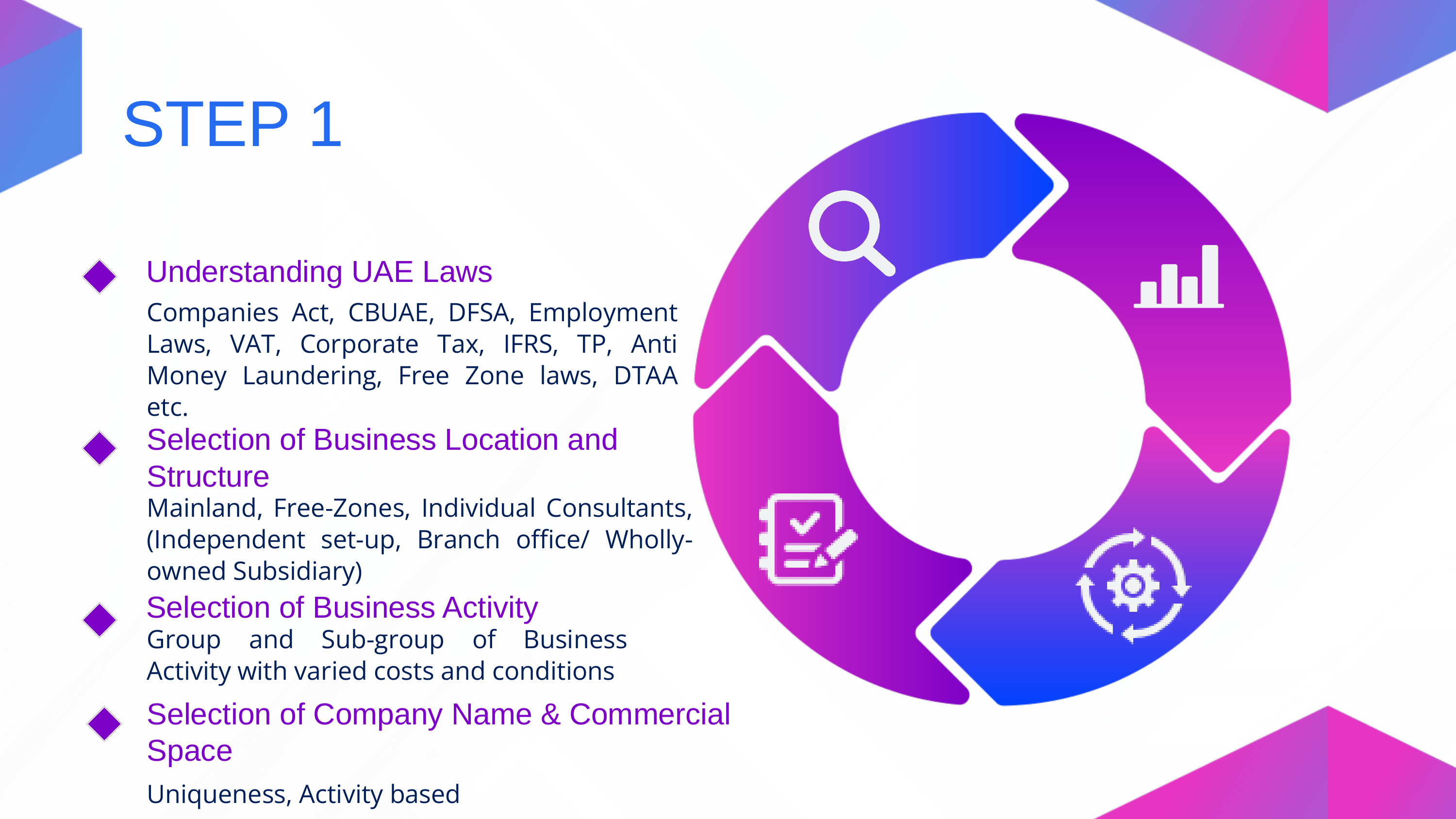

STEP 1

Understanding UAE Laws

Companies Act, CBUAE, DFSA, Employment Laws, VAT, Corporate Tax, IFRS, TP, Anti Money Laundering, Free Zone laws, DTAA etc.
Selection of Business Location and Structure

Mainland, Free-Zones, Individual Consultants, (Independent set-up, Branch office/ Wholly-owned Subsidiary)

Selection of Business Activity

Group and Sub-group of Business Activity with varied costs and conditions
Selection of Company Name & Commercial Space

Uniqueness, Activity based